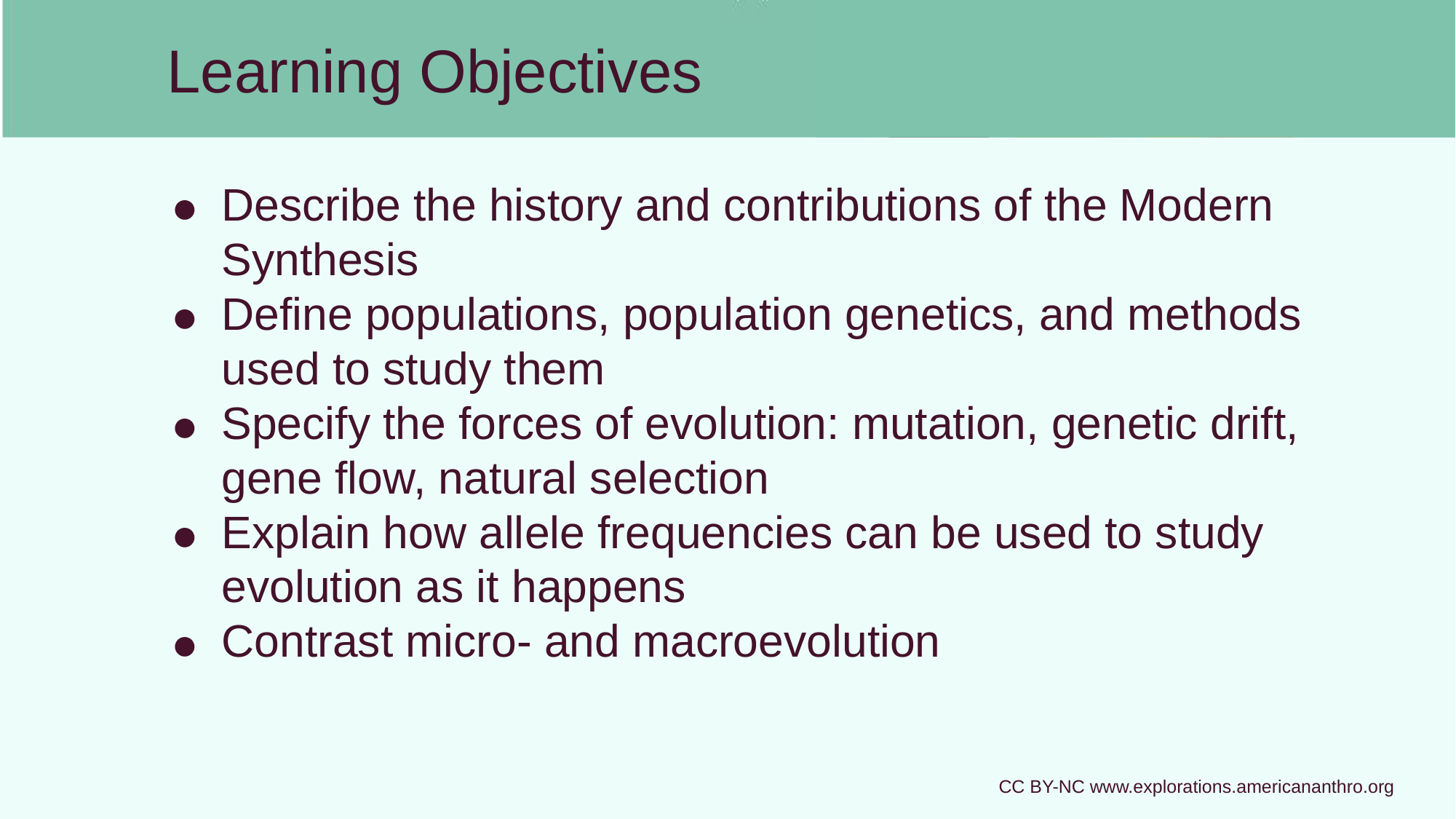

# Learning Objectives
Describe the history and contributions of the Modern Synthesis
Define populations, population genetics, and methods used to study them
Specify the forces of evolution: mutation, genetic drift, gene flow, natural selection
Explain how allele frequencies can be used to study evolution as it happens
Contrast micro- and macroevolution